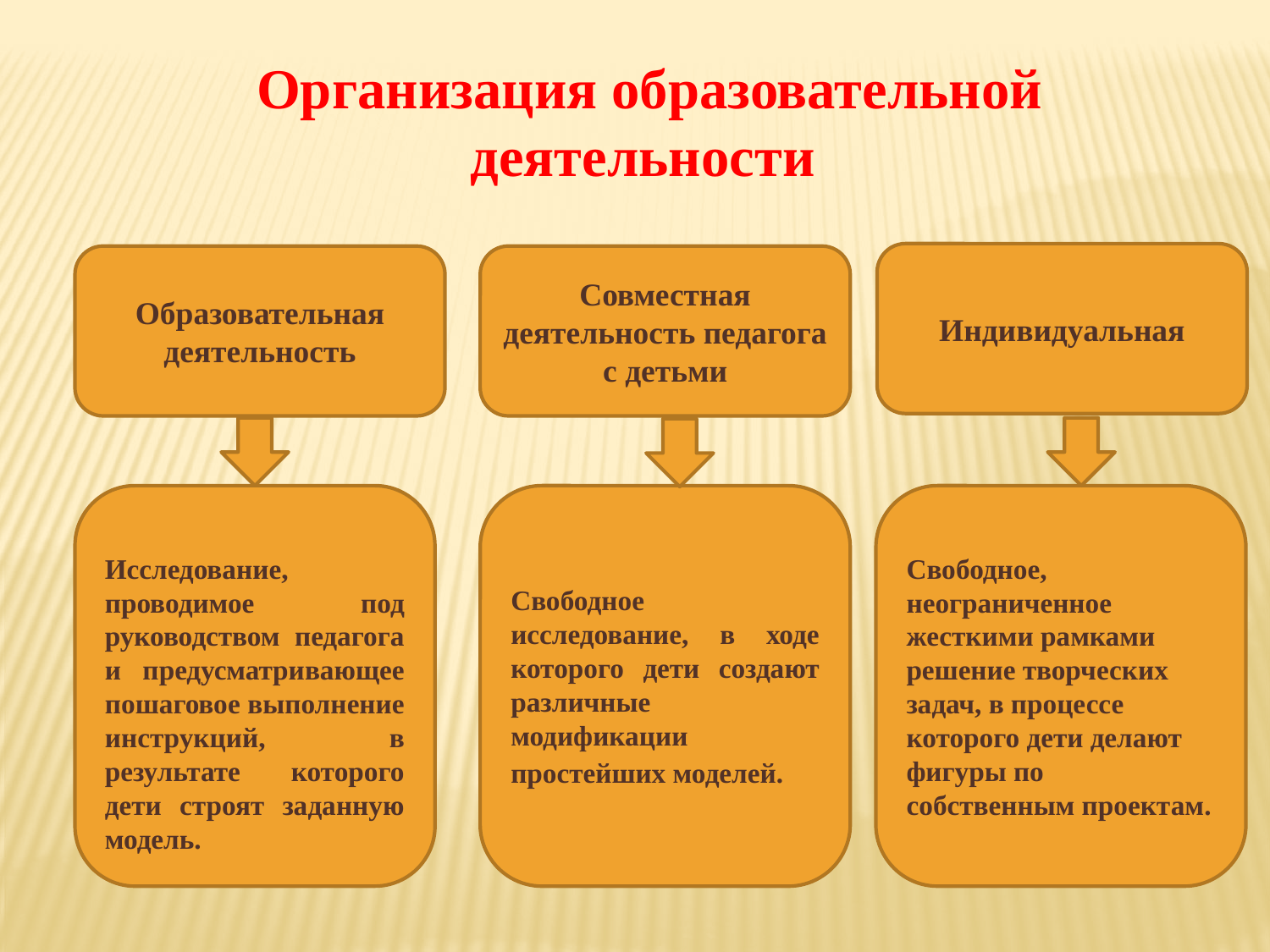

Организация образовательной деятельности
Индивидуальная
Образовательная деятельность
Совместная деятельность педагога с детьми

Исследование, проводимое под руководством педагога и предусматривающее пошаговое выполнение инструкций, в результате которого дети строят заданную модель.
Свободное исследование, в ходе которого дети создают различные модификации простейших моделей.
Свободное, неограниченное жесткими рамками решение творческих задач, в процессе которого дети делают фигуры по собственным проектам.